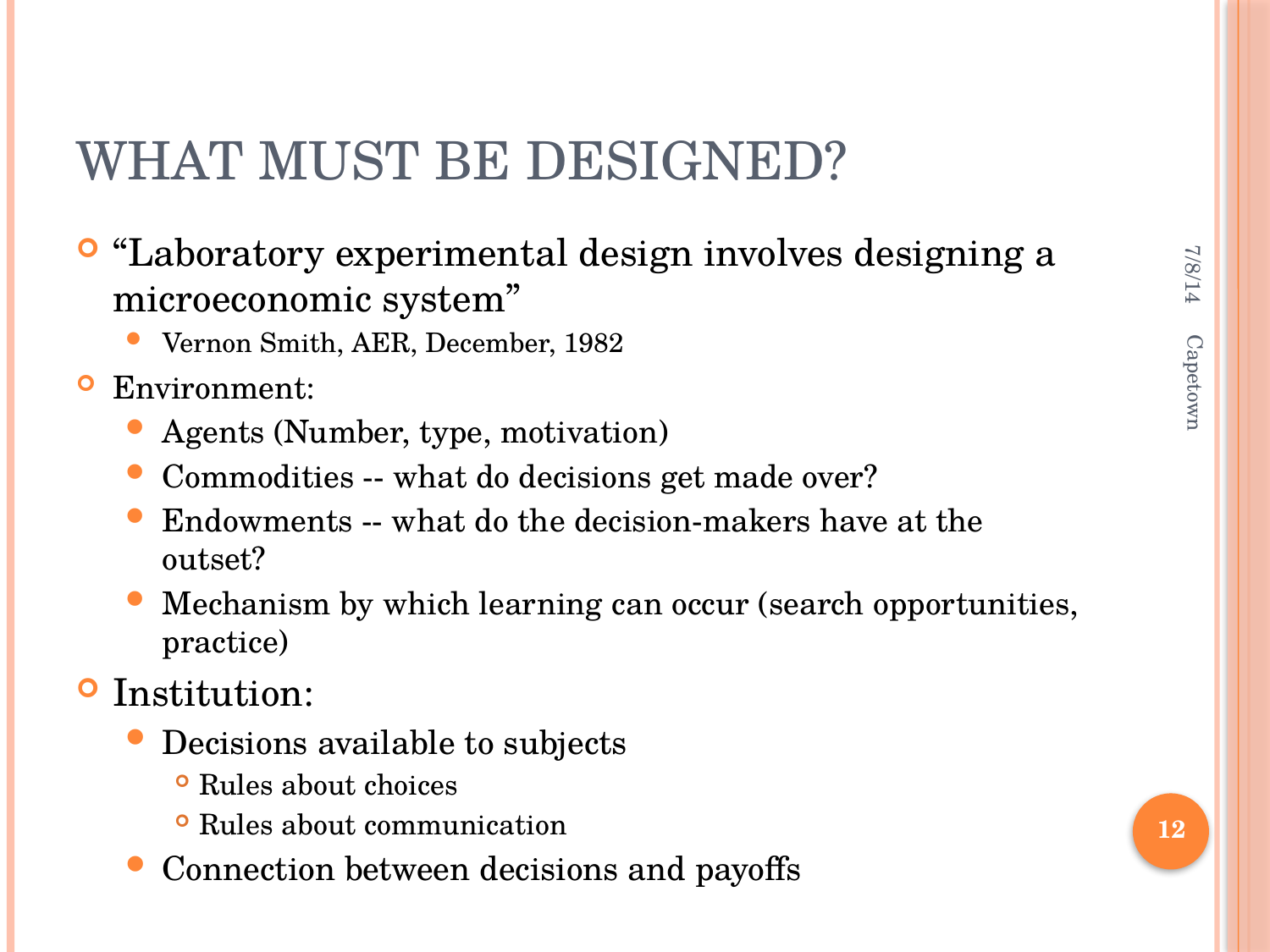

# What must be designed?
7/8/14
“Laboratory experimental design involves designing a microeconomic system”
Vernon Smith, AER, December, 1982
Environment:
Agents (Number, type, motivation)
Commodities -- what do decisions get made over?
Endowments -- what do the decision-makers have at the outset?
Mechanism by which learning can occur (search opportunities, practice)
Institution:
Decisions available to subjects
Rules about choices
Rules about communication
Connection between decisions and payoffs

Capetown
12